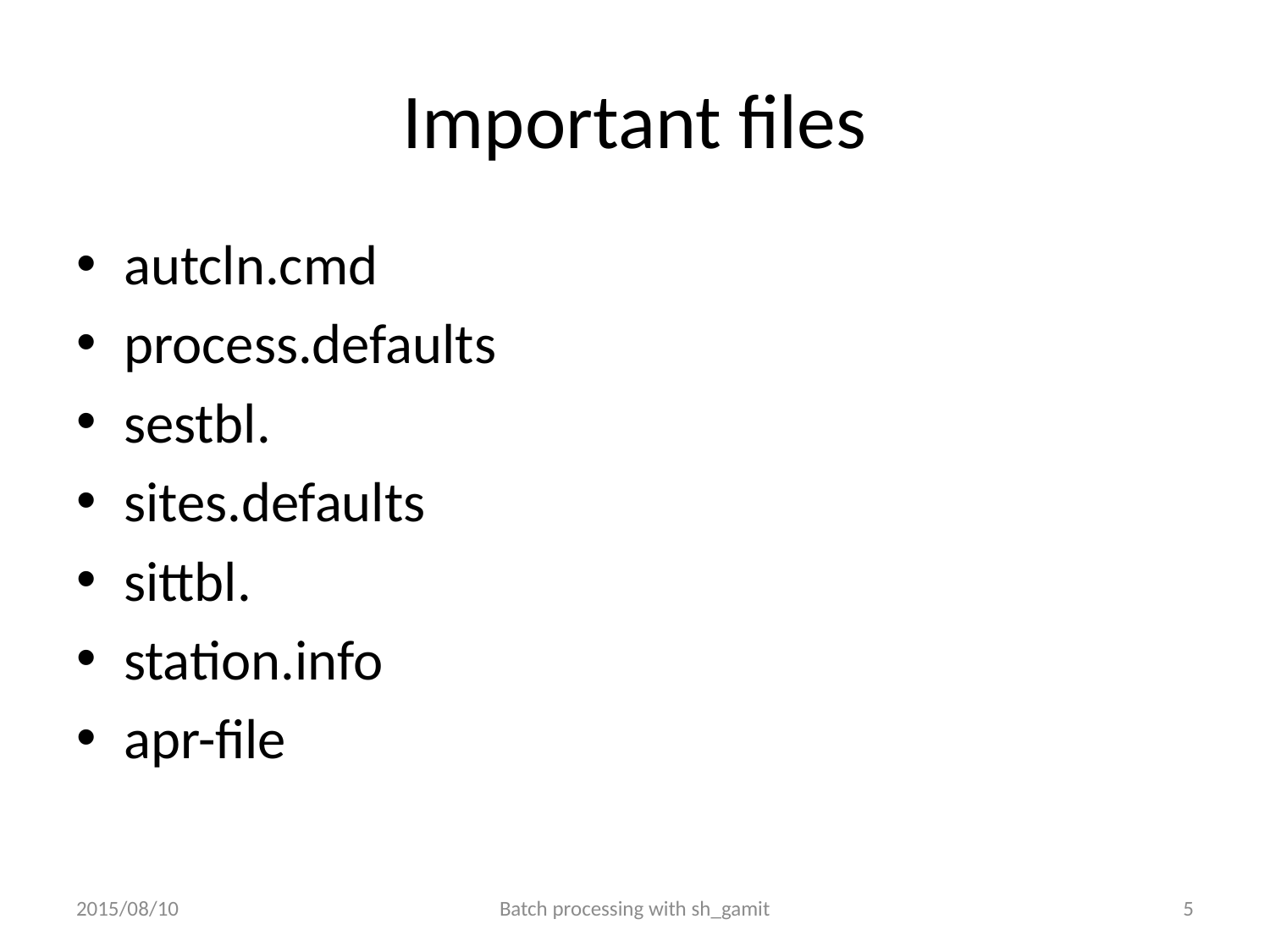

# Important files
autcln.cmd
process.defaults
sestbl.
sites.defaults
sittbl.
station.info
apr-file
2015/08/10
Batch processing with sh_gamit
5